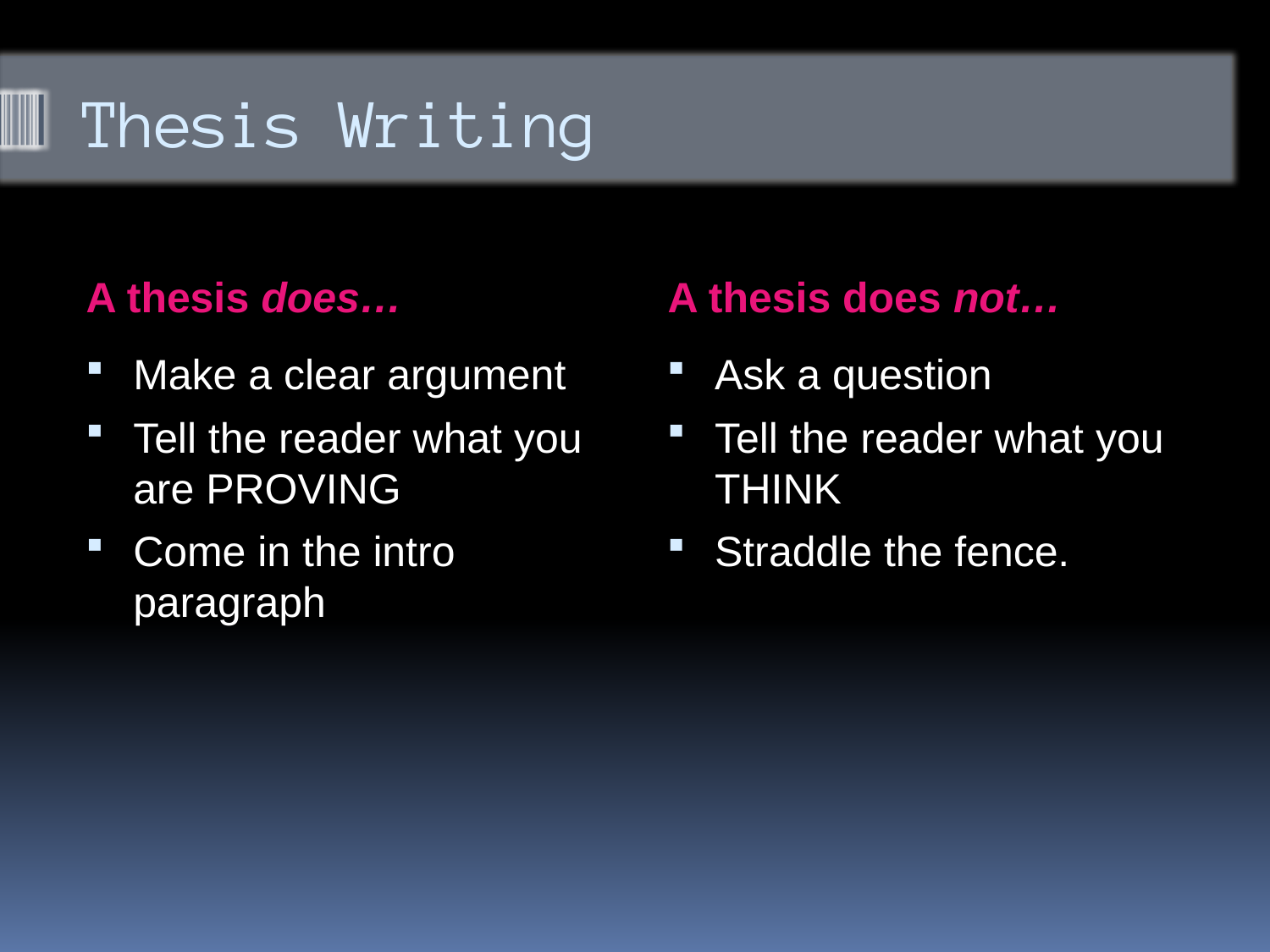

# Thesis Writing
A thesis does…
A thesis does not…
Make a clear argument
Tell the reader what you are PROVING
Come in the intro paragraph
Ask a question
Tell the reader what you THINK
Straddle the fence.